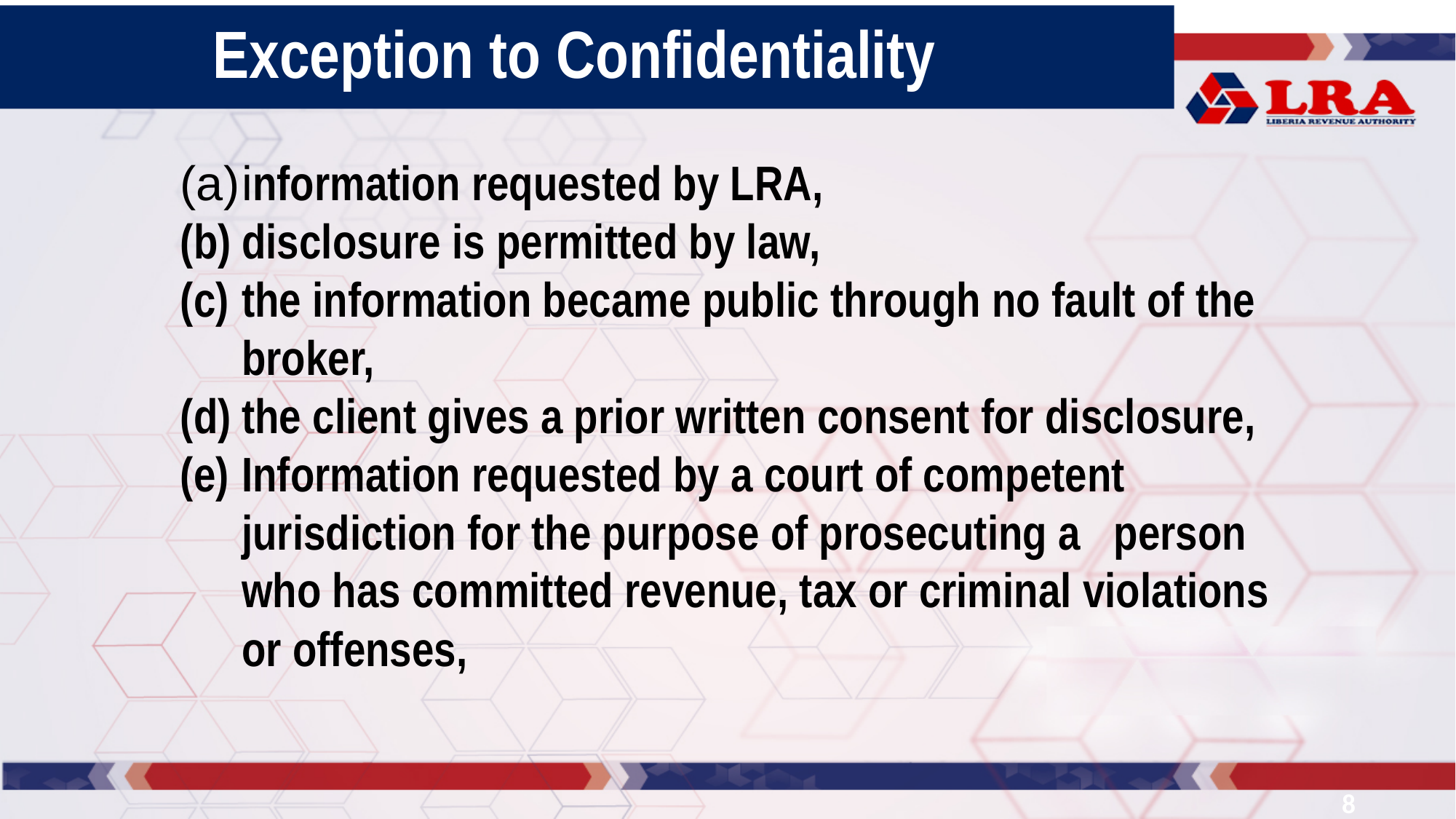

Exception to Confidentiality
information requested by LRA,
disclosure is permitted by law,
the information became public through no fault of the broker,
the client gives a prior written consent for disclosure,
Information requested by a court of competent jurisdiction for the purpose of prosecuting a   person who has committed revenue, tax or criminal violations or offenses,
8